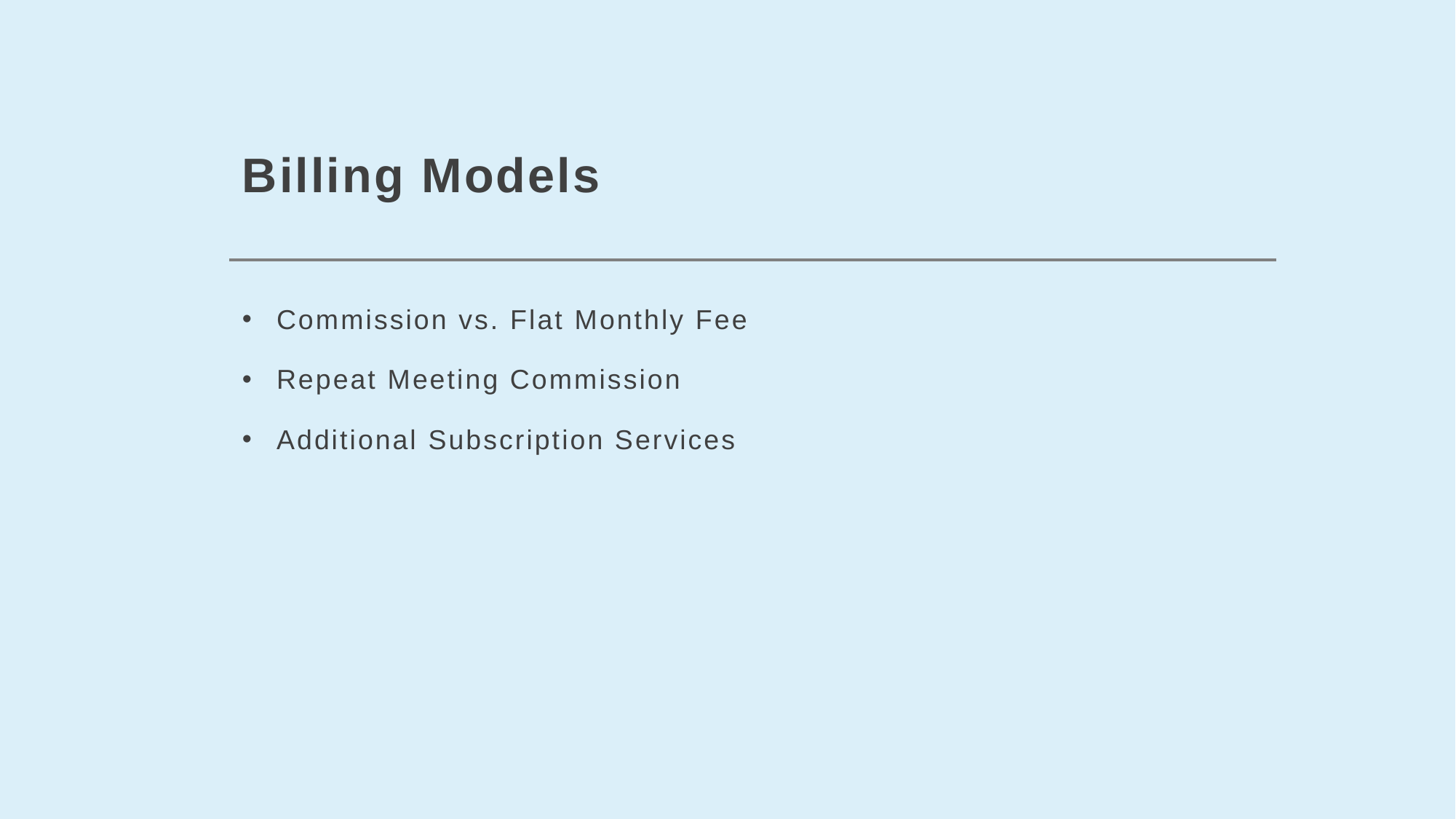

# Billing Models
Commission vs. Flat Monthly Fee
Repeat Meeting Commission
Additional Subscription Services